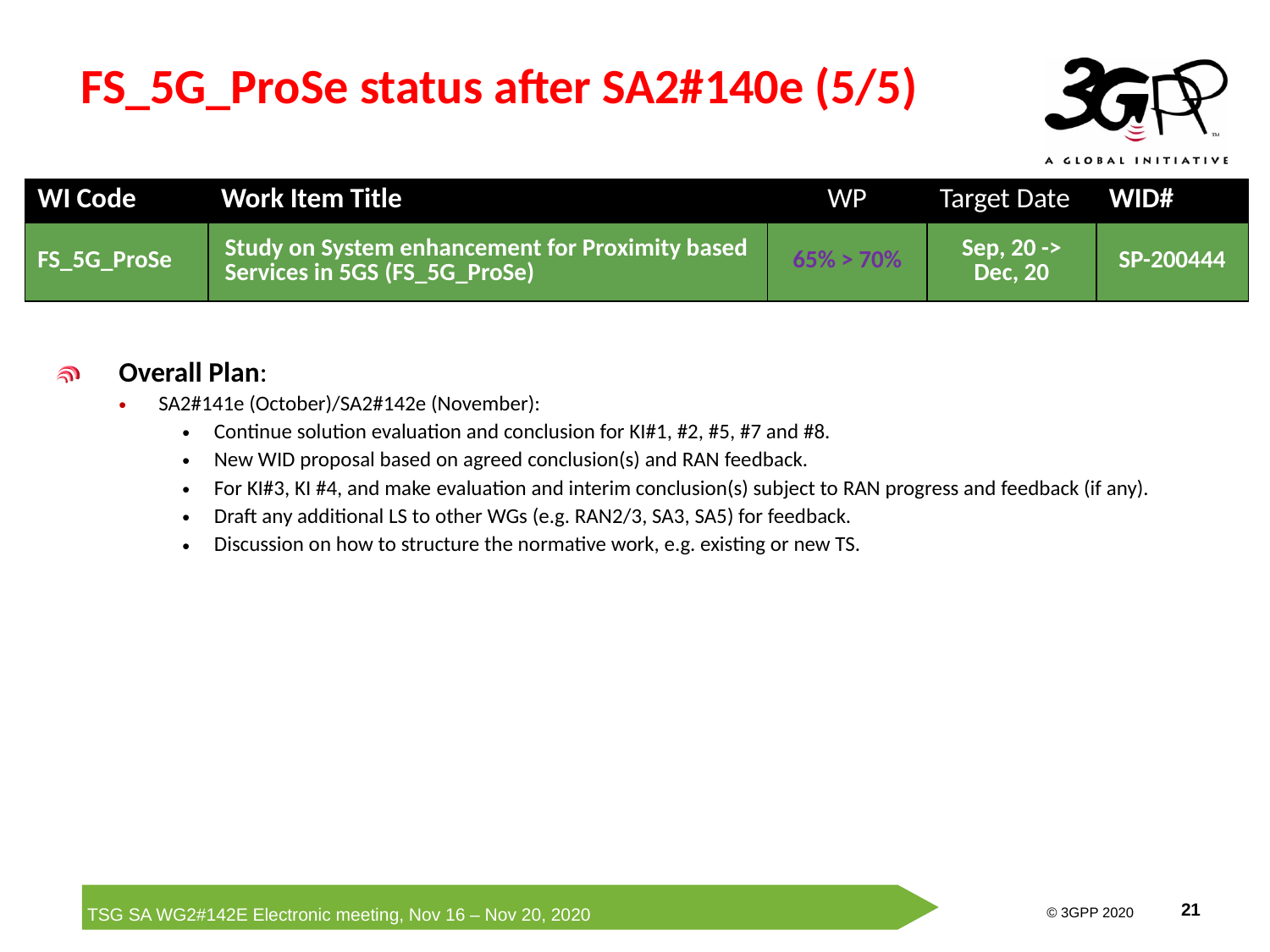

# FS_5G_ProSe status after SA2#140e (5/5)
| WI Code | Work Item Title | WP | Target Date | WID# |
| --- | --- | --- | --- | --- |
| FS\_5G\_ProSe | Study on System enhancement for Proximity based Services in 5GS (FS\_5G\_ProSe) | 65% > 70% | Sep, 20 -> Dec, 20 | SP-200444 |

Overall Plan:
SA2#141e (October)/SA2#142e (November):
Continue solution evaluation and conclusion for KI#1, #2, #5, #7 and #8.
New WID proposal based on agreed conclusion(s) and RAN feedback.
For KI#3, KI #4, and make evaluation and interim conclusion(s) subject to RAN progress and feedback (if any).
Draft any additional LS to other WGs (e.g. RAN2/3, SA3, SA5) for feedback.
Discussion on how to structure the normative work, e.g. existing or new TS.